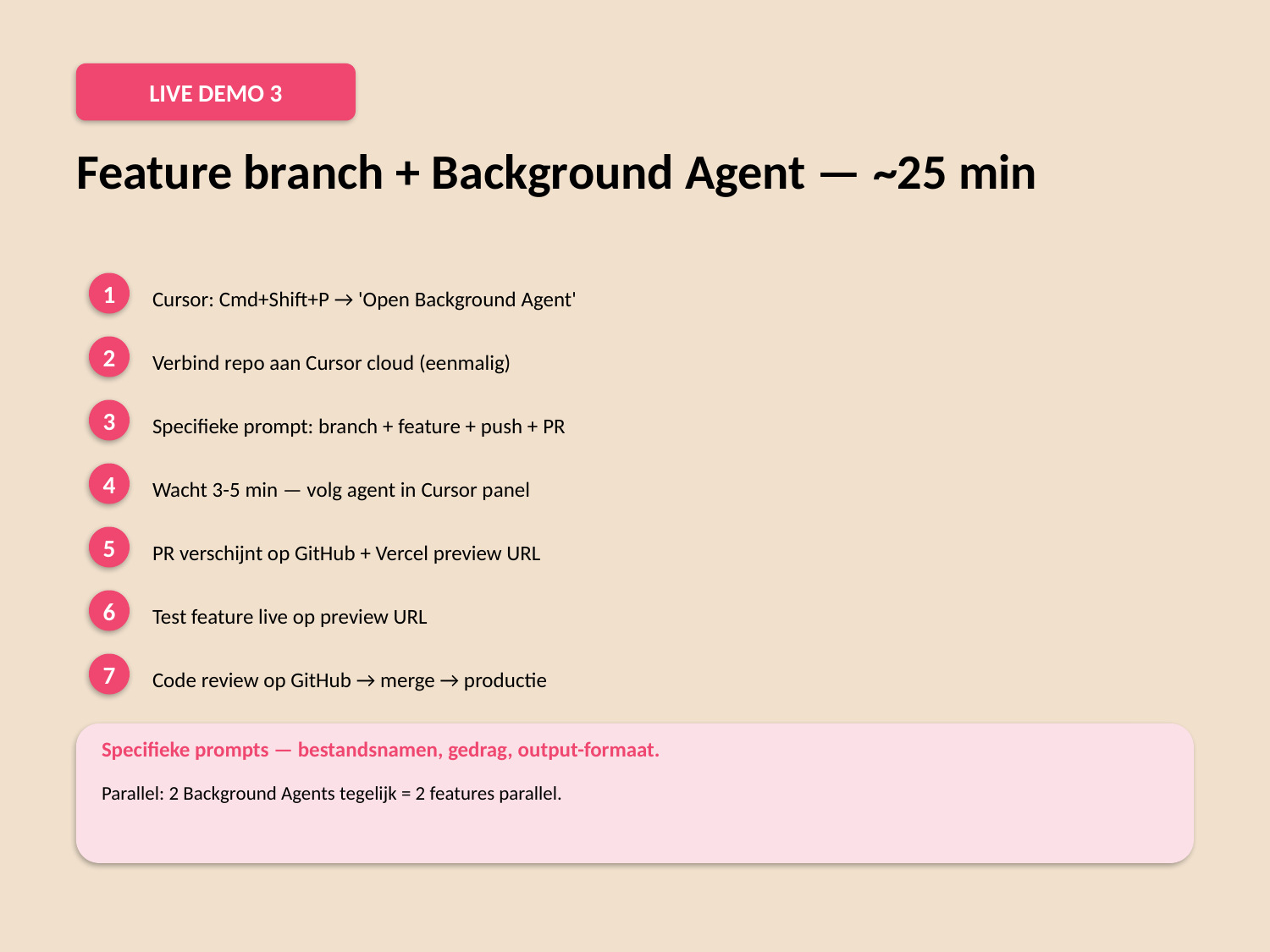

LIVE DEMO 3
Feature branch + Background Agent — ~25 min

1
Cursor: Cmd+Shift+P → 'Open Background Agent'

2
Verbind repo aan Cursor cloud (eenmalig)

3
Specifieke prompt: branch + feature + push + PR

4
Wacht 3-5 min — volg agent in Cursor panel

5
PR verschijnt op GitHub + Vercel preview URL

6
Test feature live op preview URL

7
Code review op GitHub → merge → productie

Specifieke prompts — bestandsnamen, gedrag, output-formaat.
Parallel: 2 Background Agents tegelijk = 2 features parallel.